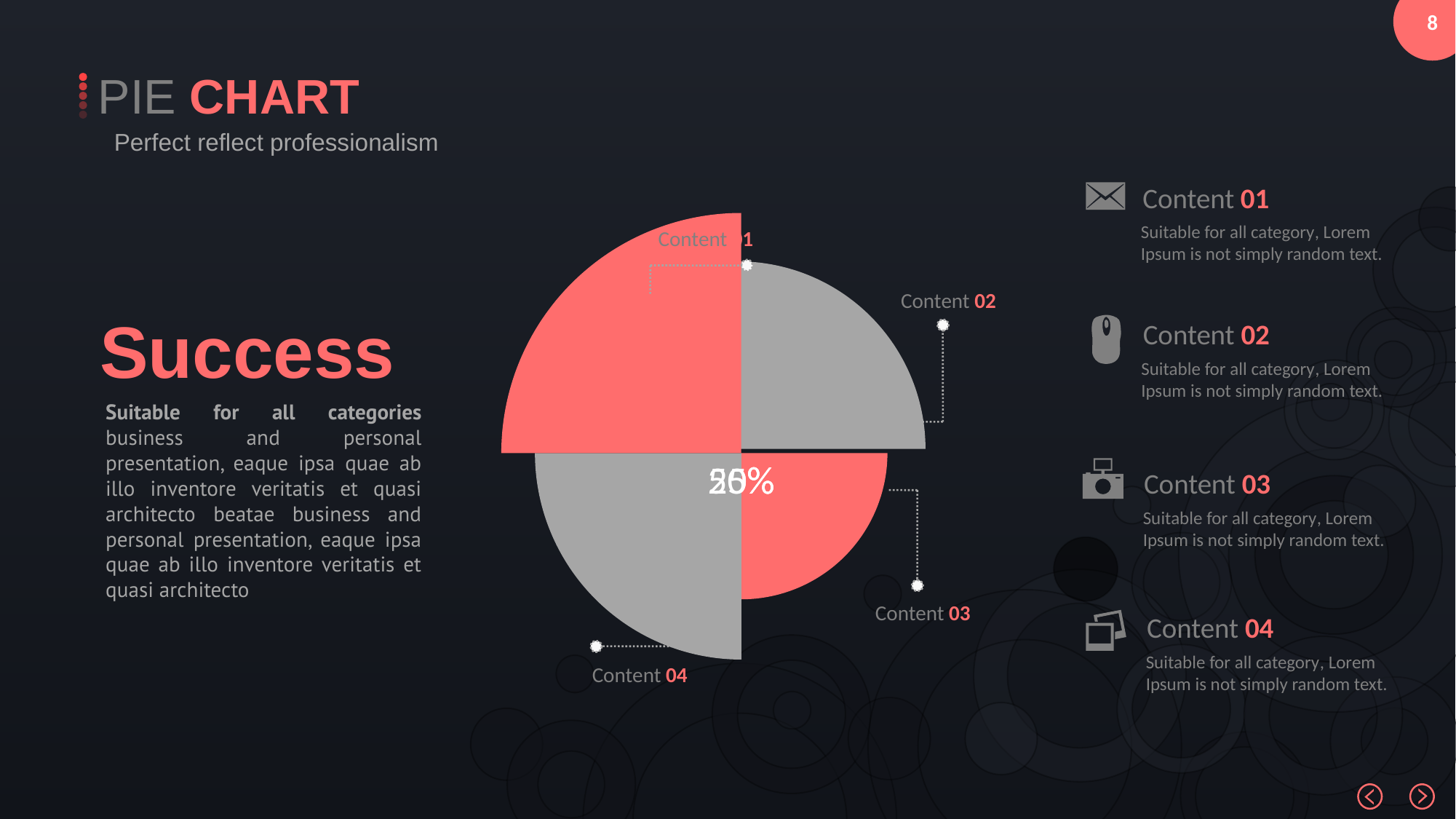

PIE CHART
Perfect reflect professionalism
15%
10%
25%
50%
Content 01

Suitable for all category, Lorem Ipsum is not simply random text.
Content 01

Content 02
Success
Content 02

Suitable for all category, Lorem Ipsum is not simply random text.

Suitable for all categories business and personal presentation, eaque ipsa quae ab illo inventore veritatis et quasi architecto beatae business and personal presentation, eaque ipsa quae ab illo inventore veritatis et quasi architecto

Content 03
Suitable for all category, Lorem Ipsum is not simply random text.

Content 03
Content 04

Suitable for all category, Lorem Ipsum is not simply random text.
Content 04